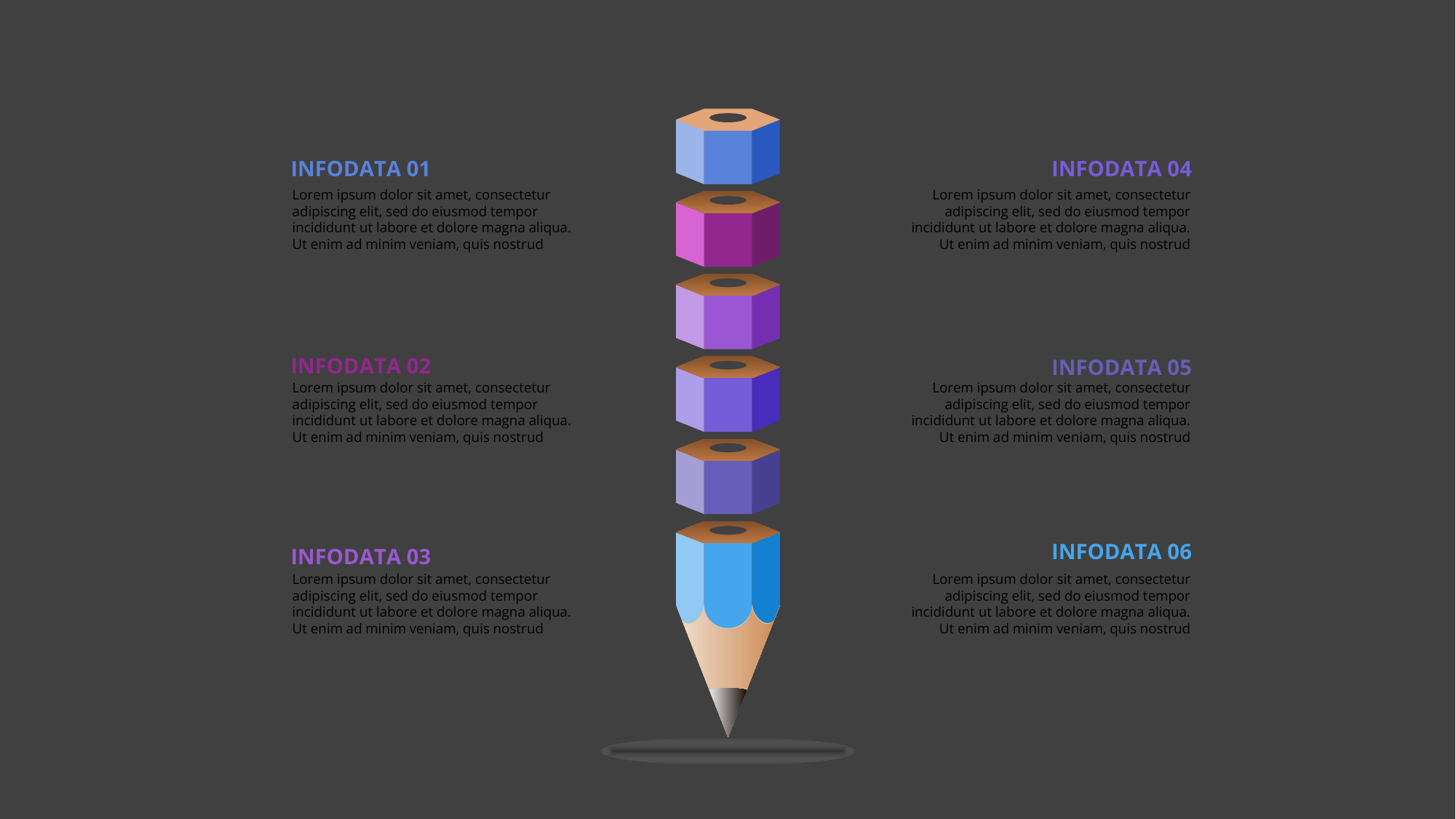

INFODATA 01
INFODATA 04
Lorem ipsum dolor sit amet, consectetur adipiscing elit, sed do eiusmod tempor incididunt ut labore et dolore magna aliqua. Ut enim ad minim veniam, quis nostrud
Lorem ipsum dolor sit amet, consectetur adipiscing elit, sed do eiusmod tempor incididunt ut labore et dolore magna aliqua. Ut enim ad minim veniam, quis nostrud

INFODATA 02
INFODATA 05

Lorem ipsum dolor sit amet, consectetur adipiscing elit, sed do eiusmod tempor incididunt ut labore et dolore magna aliqua. Ut enim ad minim veniam, quis nostrud
Lorem ipsum dolor sit amet, consectetur adipiscing elit, sed do eiusmod tempor incididunt ut labore et dolore magna aliqua. Ut enim ad minim veniam, quis nostrud

INFODATA 06
INFODATA 03
Lorem ipsum dolor sit amet, consectetur adipiscing elit, sed do eiusmod tempor incididunt ut labore et dolore magna aliqua. Ut enim ad minim veniam, quis nostrud
Lorem ipsum dolor sit amet, consectetur adipiscing elit, sed do eiusmod tempor incididunt ut labore et dolore magna aliqua. Ut enim ad minim veniam, quis nostrud